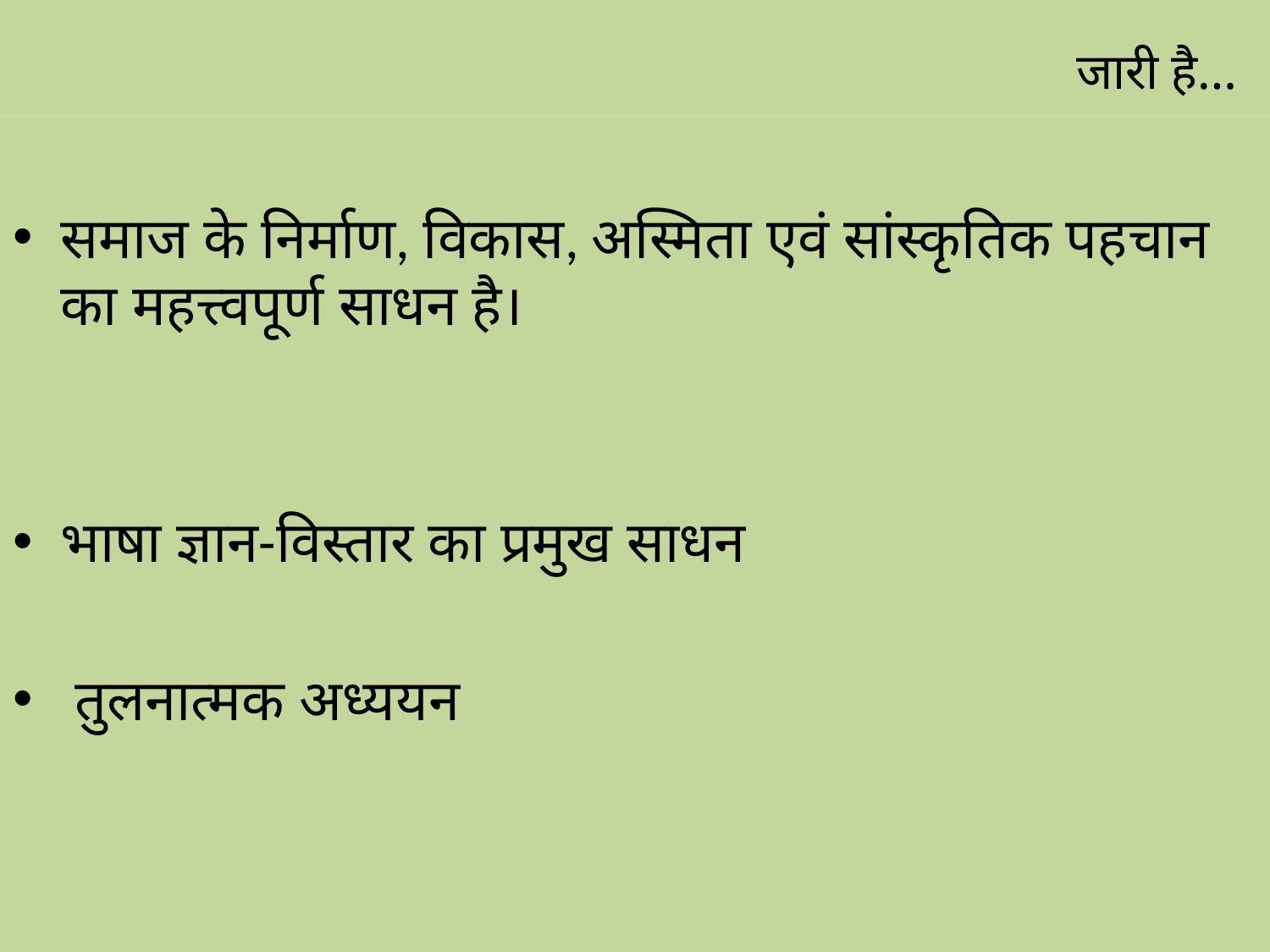

# जारी है…

समाज के निर्माण, विकास, अस्मिता एवं सांस्कृतिक पहचान का महत्त्वपूर्ण साधन है।

भाषा ज्ञान-विस्तार का प्रमुख साधन

 तुलनात्मक अध्ययन